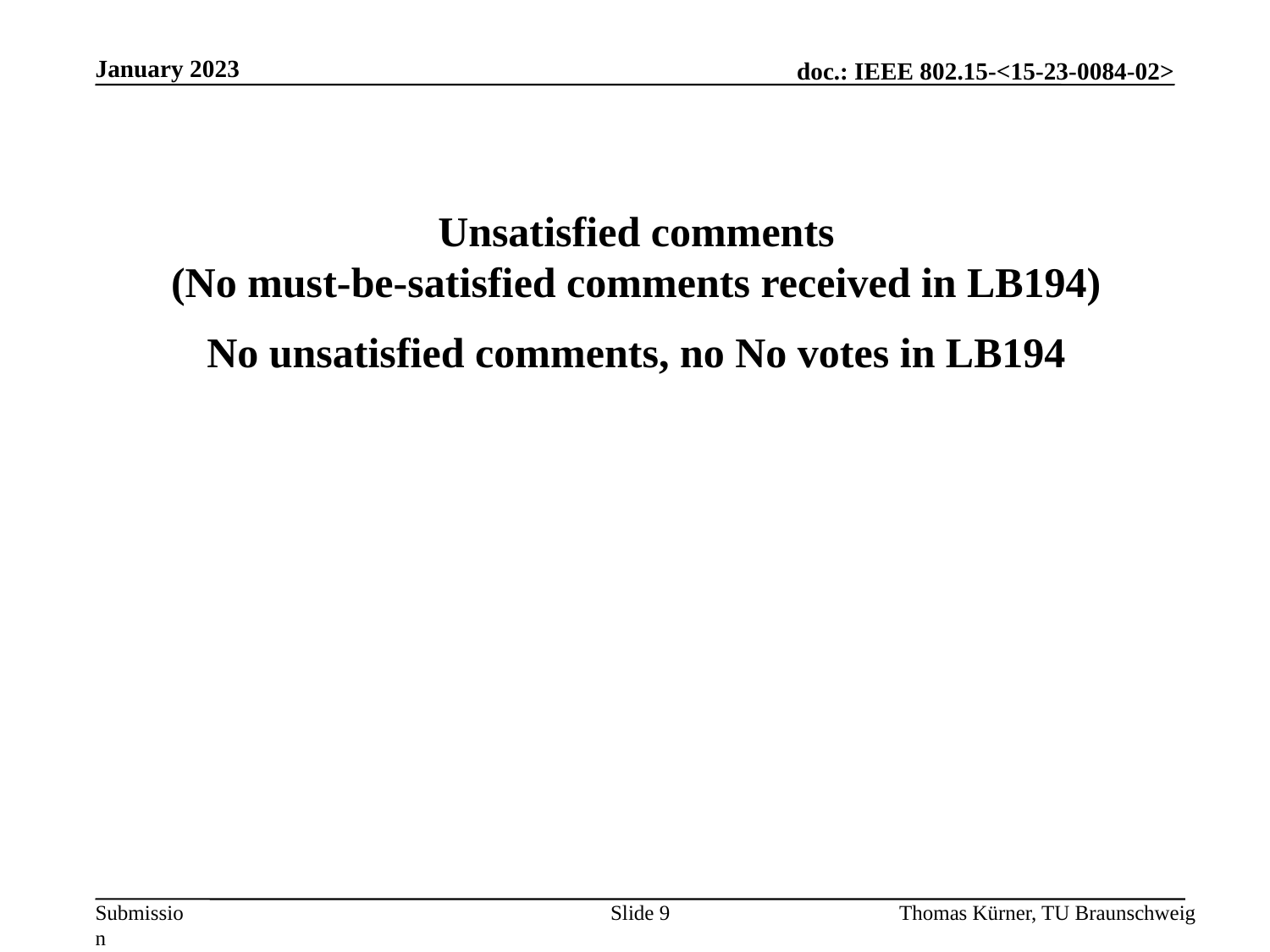

January 2023
Unsatisfied comments
(No must-be-satisfied comments received in LB194)
No unsatisfied comments, no No votes in LB194
Slide 9
Thomas Kürner, TU Braunschweig